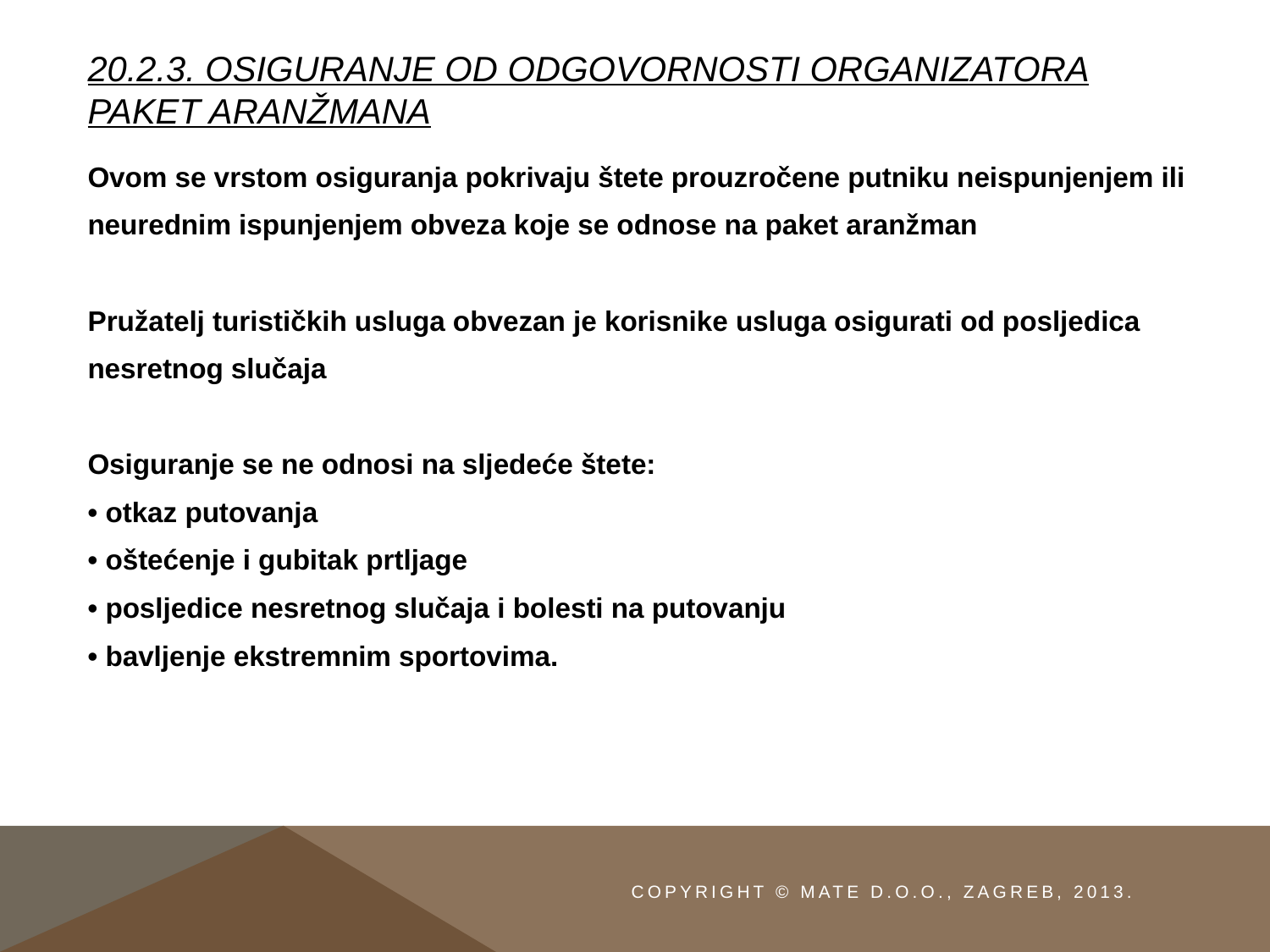

# 20.2.3. Osiguranje od odgovornosti organizatora paket aranžmana
Ovom se vrstom osiguranja pokrivaju štete prouzročene putniku neispunjenjem ili
neurednim ispunjenjem obveza koje se odnose na paket aranžman

Pružatelj turističkih usluga obvezan je korisnike usluga osigurati od posljedica
nesretnog slučaja

Osiguranje se ne odnosi na sljedeće štete:
• otkaz putovanja
• oštećenje i gubitak prtljage
• posljedice nesretnog slučaja i bolesti na putovanju
• bavljenje ekstremnim sportovima.
Copyright © MATE d.o.o., Zagreb, 2013.